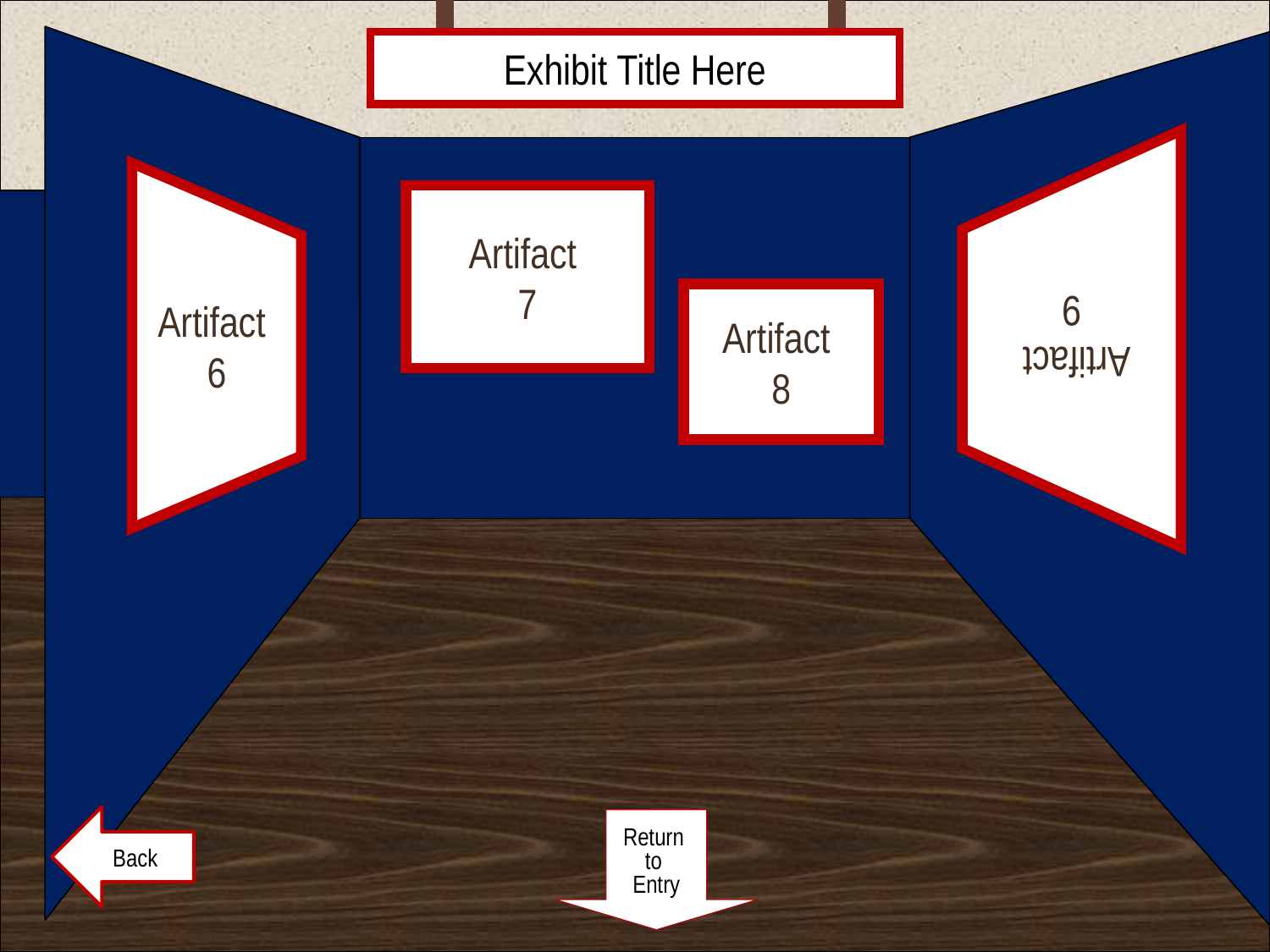

Exhibit Title Here

# Room 2

Artifact
7
Artifact
9
Artifact
6
Artifact
8

Back
Return
to
Entry